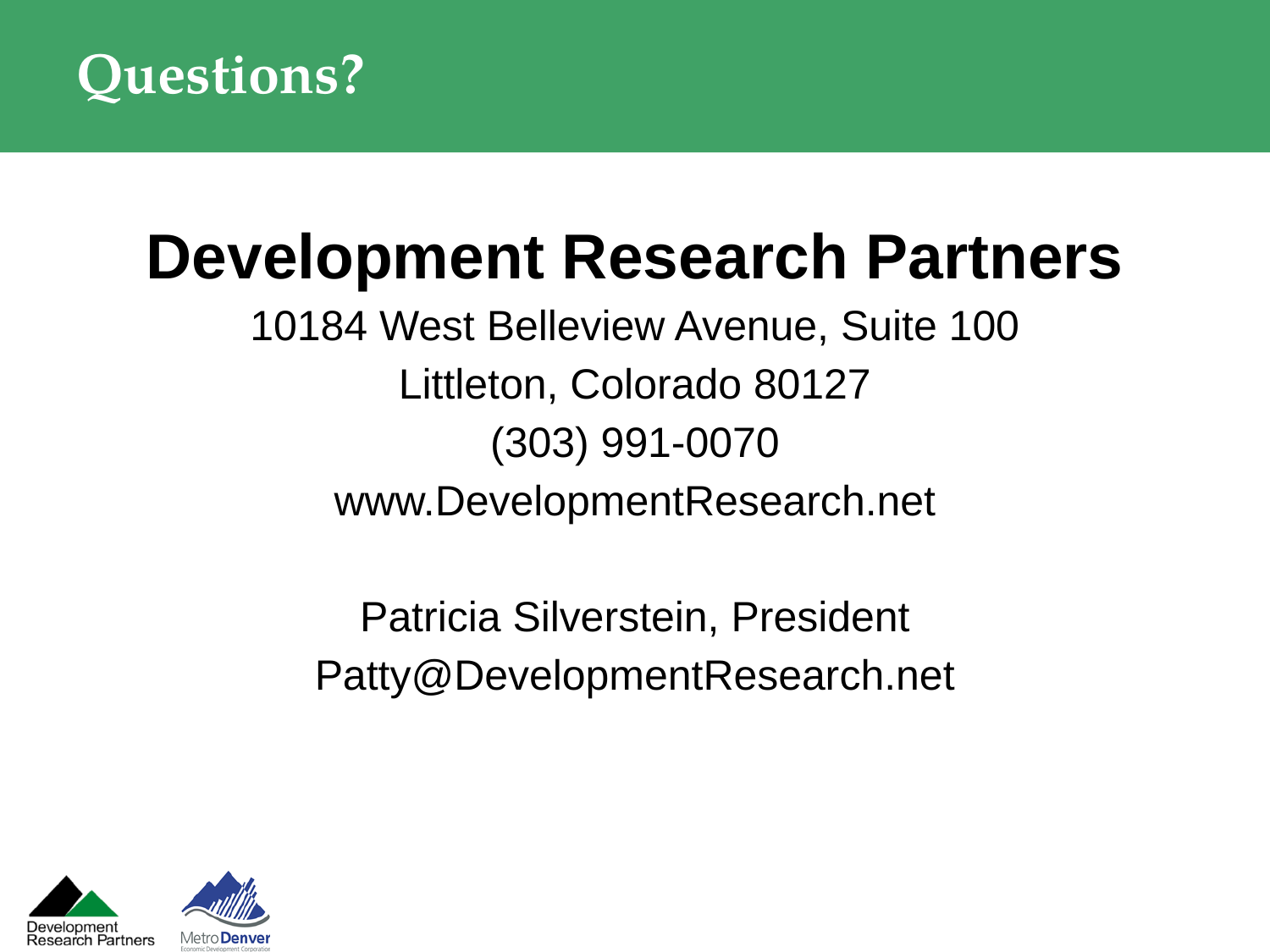

# Questions?
Development Research Partners
10184 West Belleview Avenue, Suite 100
Littleton, Colorado 80127
(303) 991-0070
www.DevelopmentResearch.net

Patricia Silverstein, President
Patty@DevelopmentResearch.net